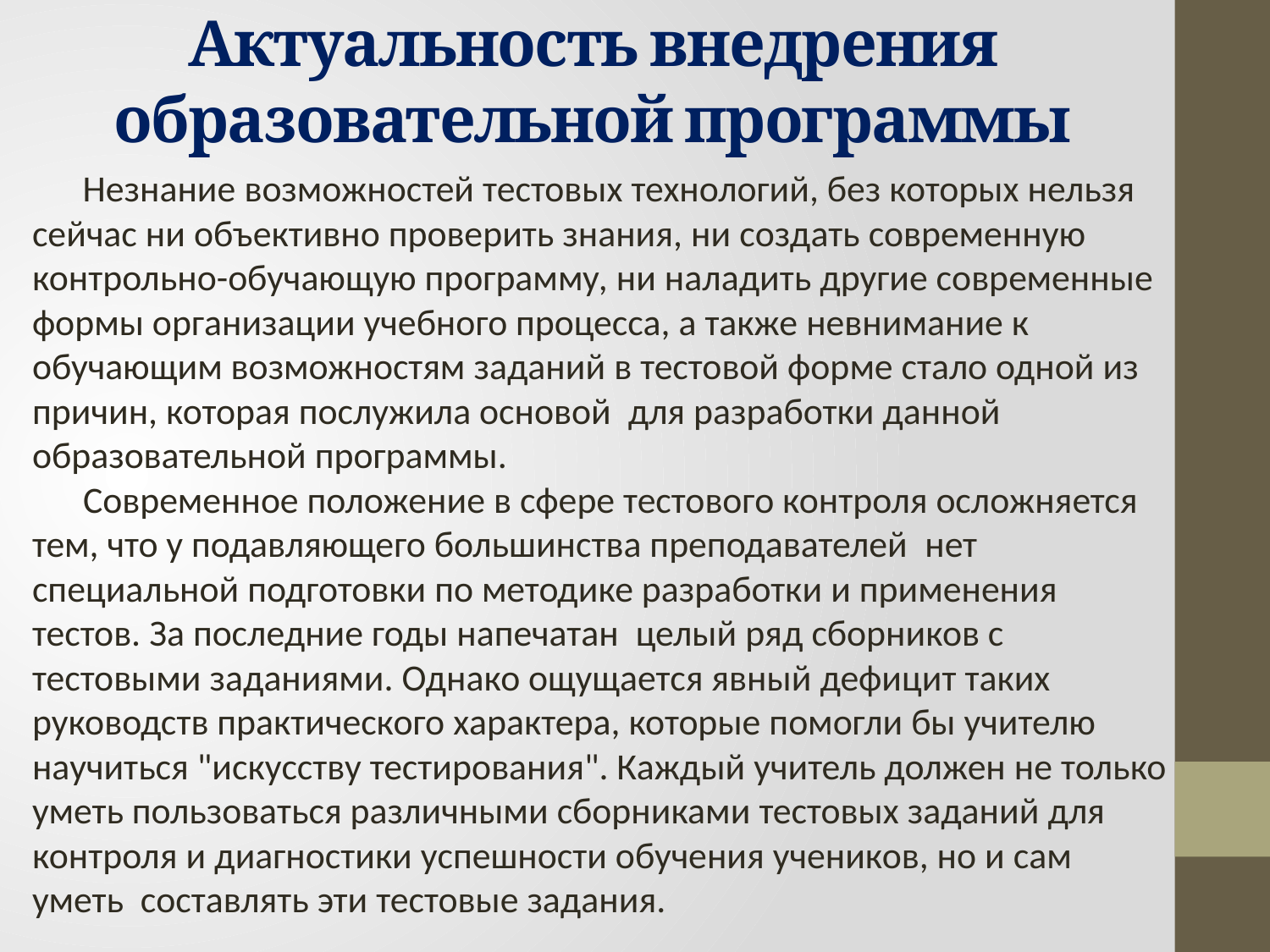

# Актуальность внедрения образовательной программы
       Незнание возможностей тестовых технологий, без которых нельзя сейчас ни объективно проверить знания, ни создать современную контрольно-обучающую программу, ни наладить другие современные формы организации учебного процесса, а также невнимание к обучающим возможностям заданий в тестовой форме стало одной из причин, которая послужила основой  для разработки данной образовательной программы.
      Современное положение в сфере тестового контроля осложняется тем, что у подавляющего большинства преподавателей  нет специальной подготовки по методике разработки и применения  тестов. За последние годы напечатан  целый ряд сборников с тестовыми заданиями. Однако ощущается явный дефицит таких руководств практического характера, которые помогли бы учителю научиться "искусству тестирования". Каждый учитель должен не только уметь пользоваться различными сборниками тестовых заданий для контроля и диагностики успешности обучения учеников, но и сам уметь  составлять эти тестовые задания.